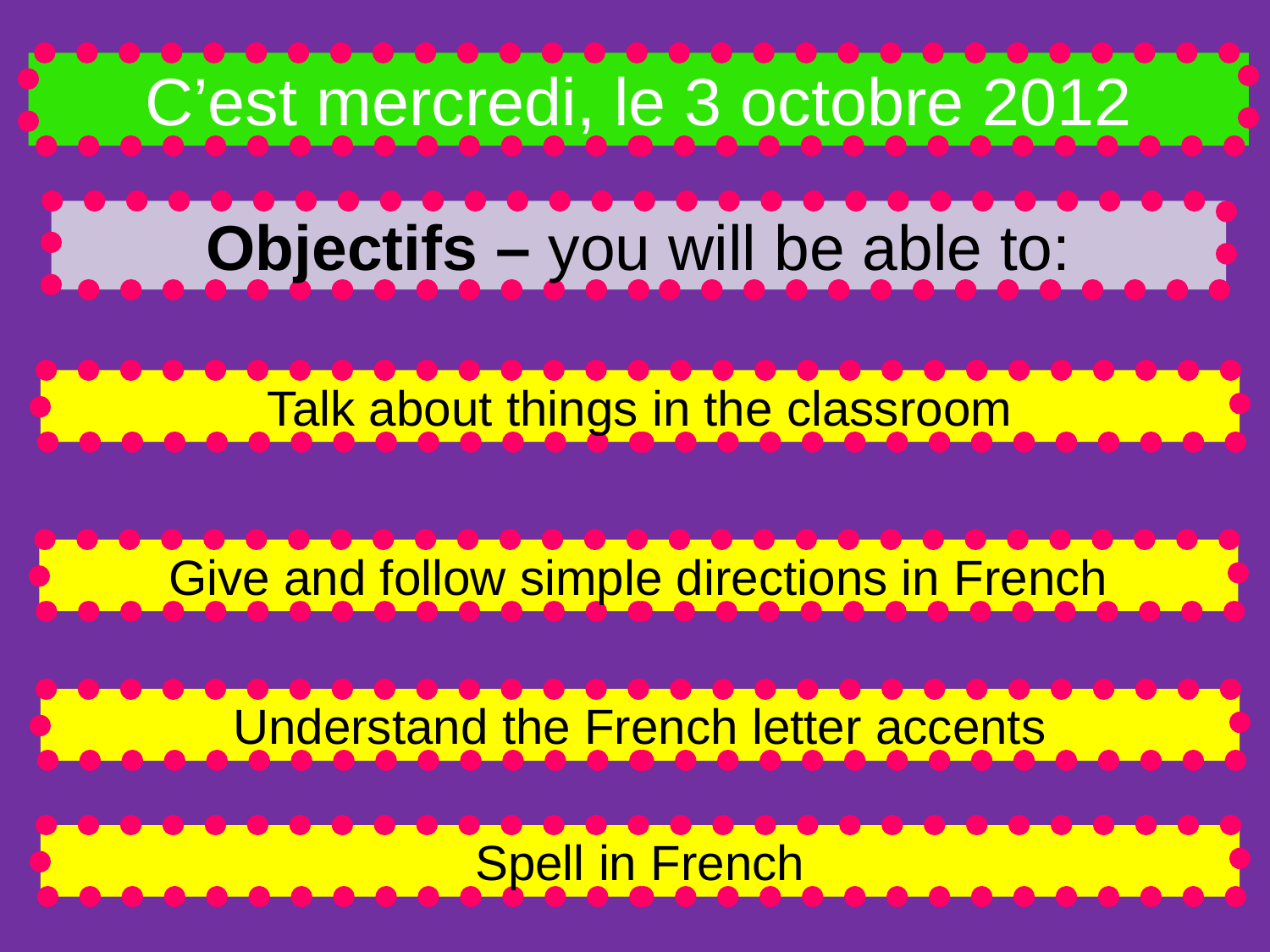

C’est mercredi, le 3 octobre 2012
Objectifs – you will be able to:
Talk about things in the classroom
Give and follow simple directions in French
Understand the French letter accents
Spell in French